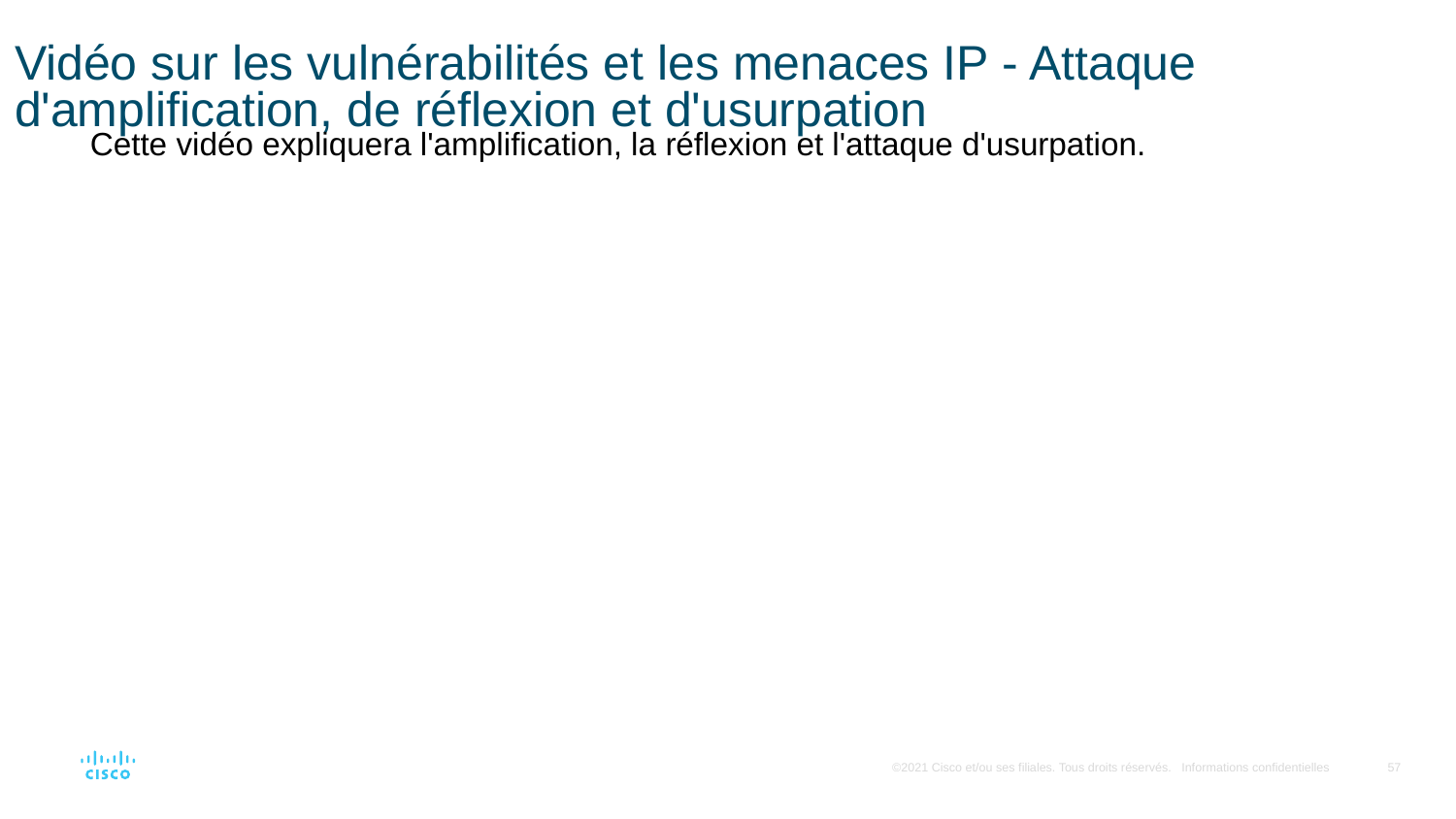

# Vidéo sur les vulnérabilités et les menaces IP - Attaque d'amplification, de réflexion et d'usurpation
Cette vidéo expliquera l'amplification, la réflexion et l'attaque d'usurpation.